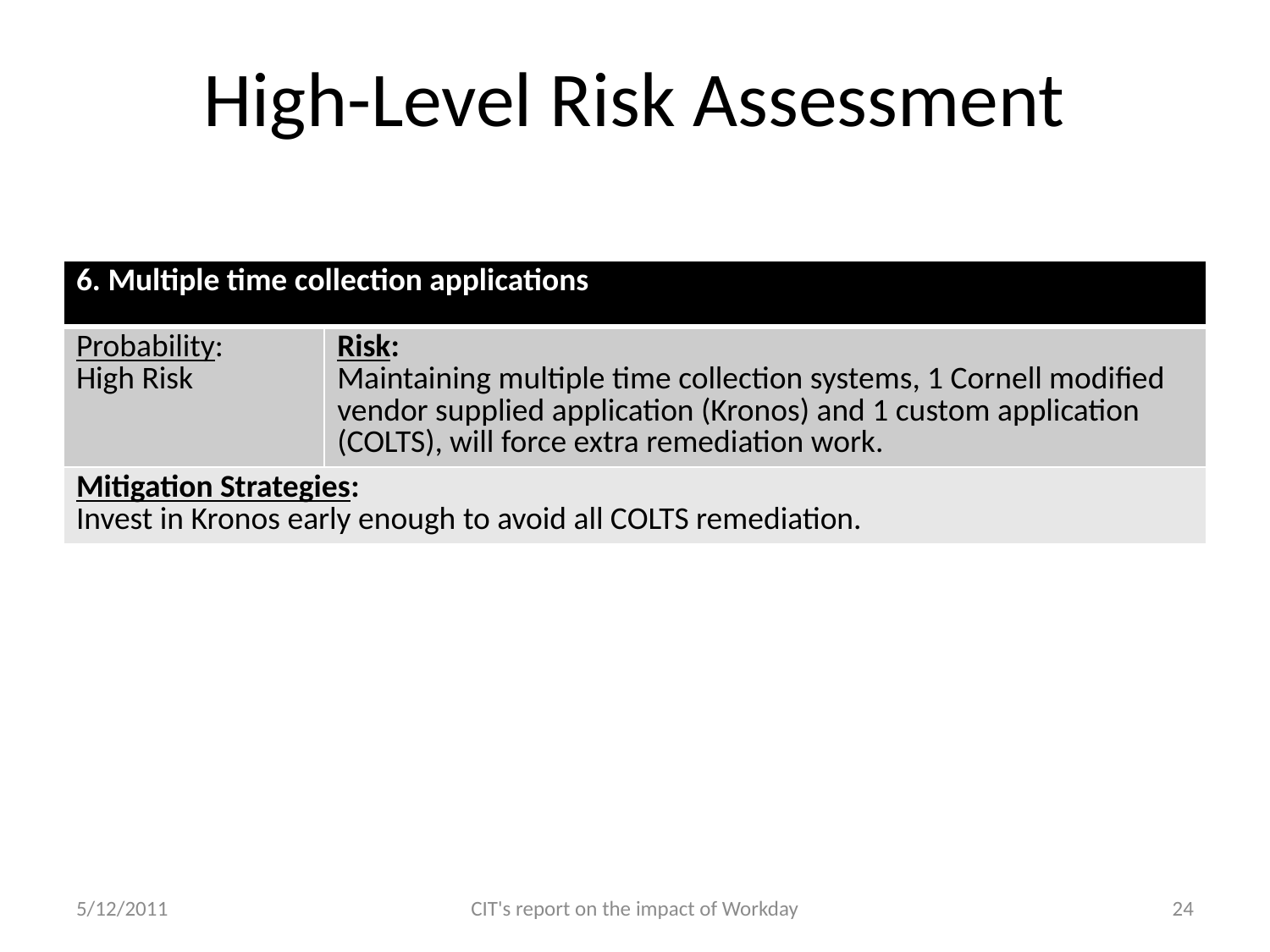

# High-Level Risk Assessment
| 6. Multiple time collection applications |  |
| --- | --- |
| Probability: High Risk | Risk: Maintaining multiple time collection systems, 1 Cornell modified vendor supplied application (Kronos) and 1 custom application (COLTS), will force extra remediation work. |
| Mitigation Strategies: Invest in Kronos early enough to avoid all COLTS remediation. |  |
5/12/2011
CIT's report on the impact of Workday
24